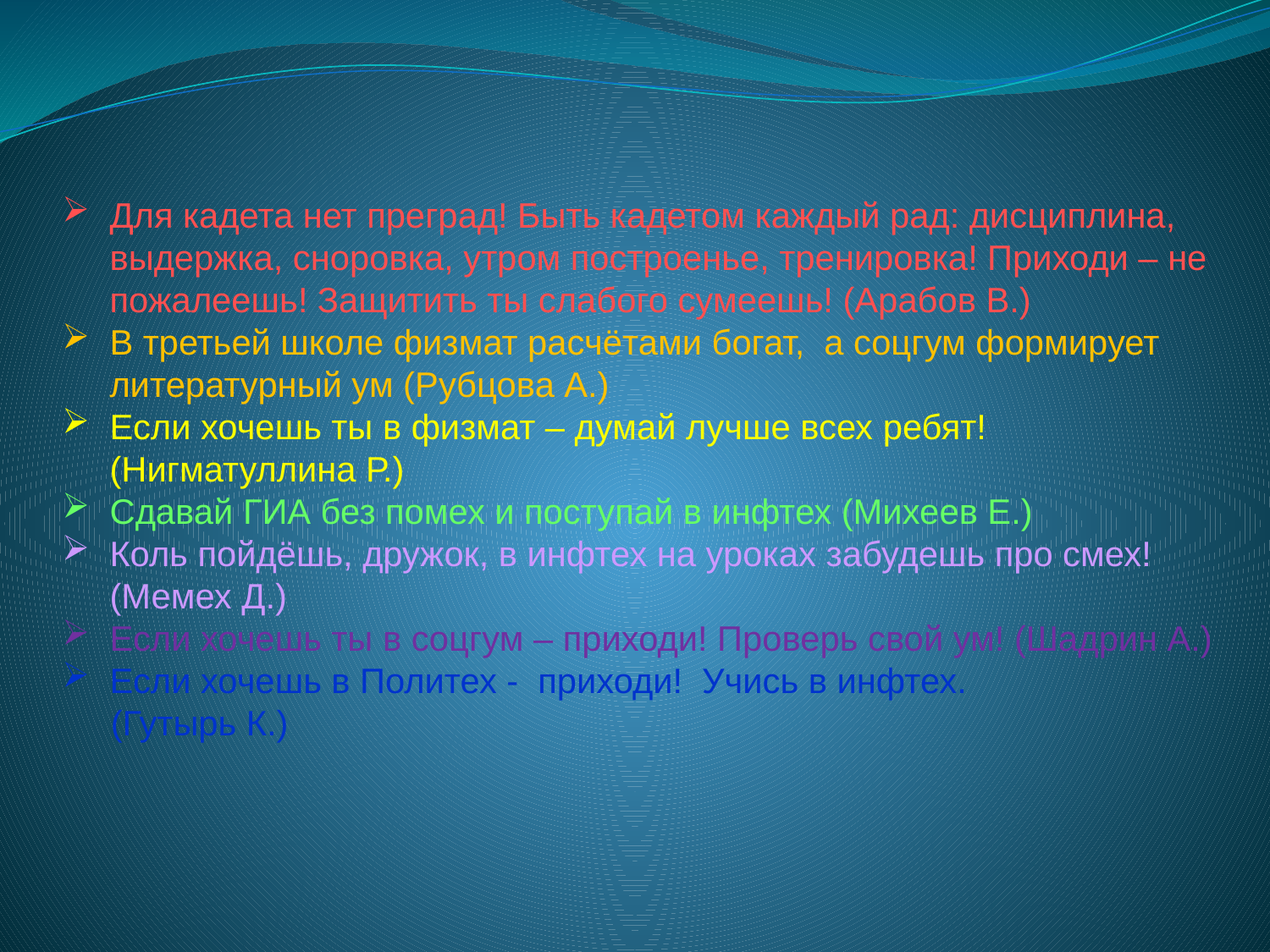

Для кадета нет преград! Быть кадетом каждый рад: дисциплина, выдержка, сноровка, утром построенье, тренировка! Приходи – не пожалеешь! Защитить ты слабого сумеешь! (Арабов В.)
В третьей школе физмат расчётами богат,  а соцгум формирует литературный ум (Рубцова А.)
Если хочешь ты в физмат – думай лучше всех ребят! (Нигматуллина Р.)
Сдавай ГИА без помех и поступай в инфтех (Михеев Е.)
Коль пойдёшь, дружок, в инфтех на уроках забудешь про смех! (Мемех Д.)
Если хочешь ты в соцгум – приходи! Проверь свой ум! (Шадрин А.)
Если хочешь в Политех -  приходи!  Учись в инфтех.
     (Гутырь К.)